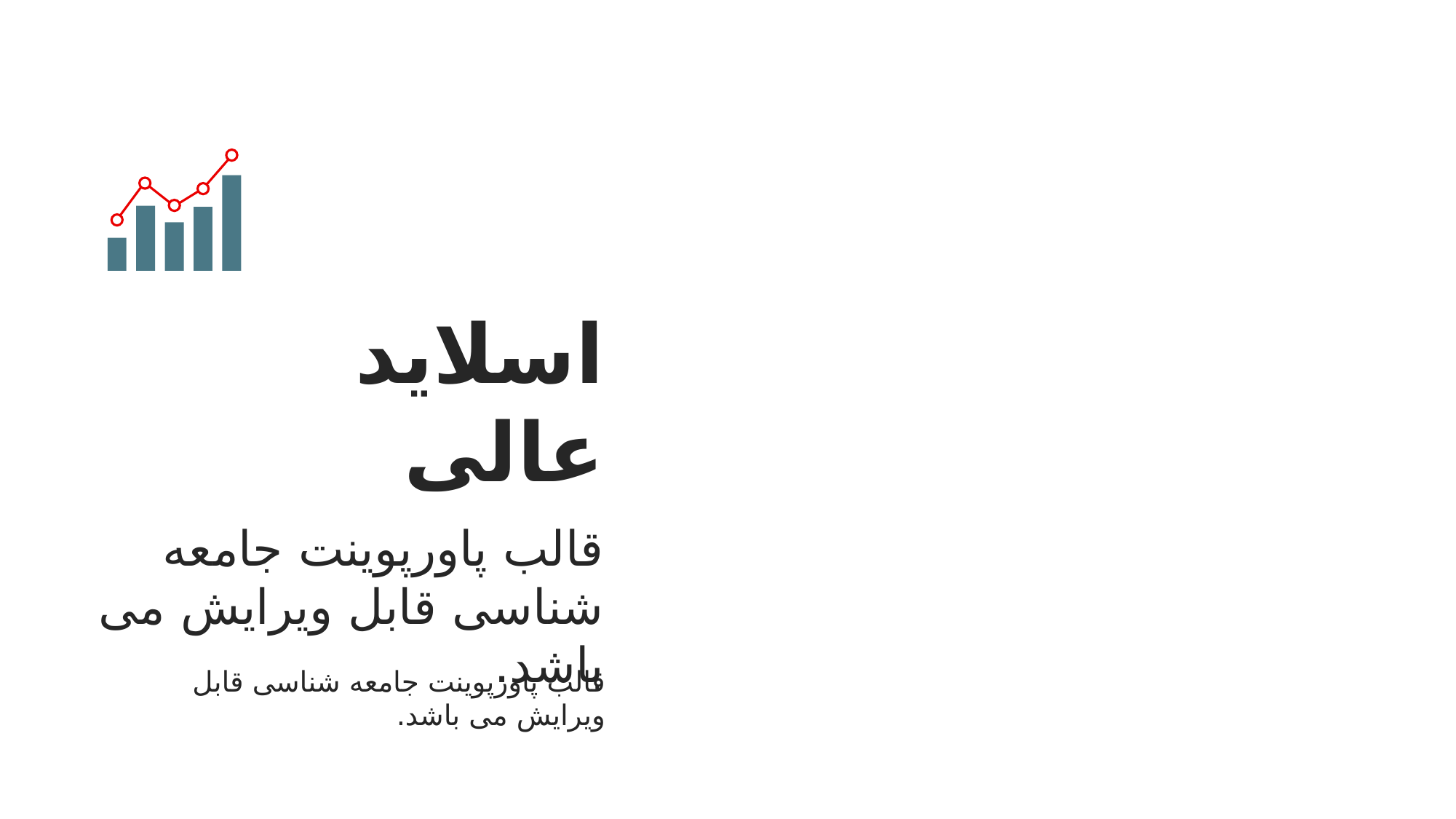

اسلاید
عالی
قالب پاورپوینت جامعه شناسی قابل ویرایش می باشد.
قالب پاورپوینت جامعه شناسی قابل ویرایش می باشد.